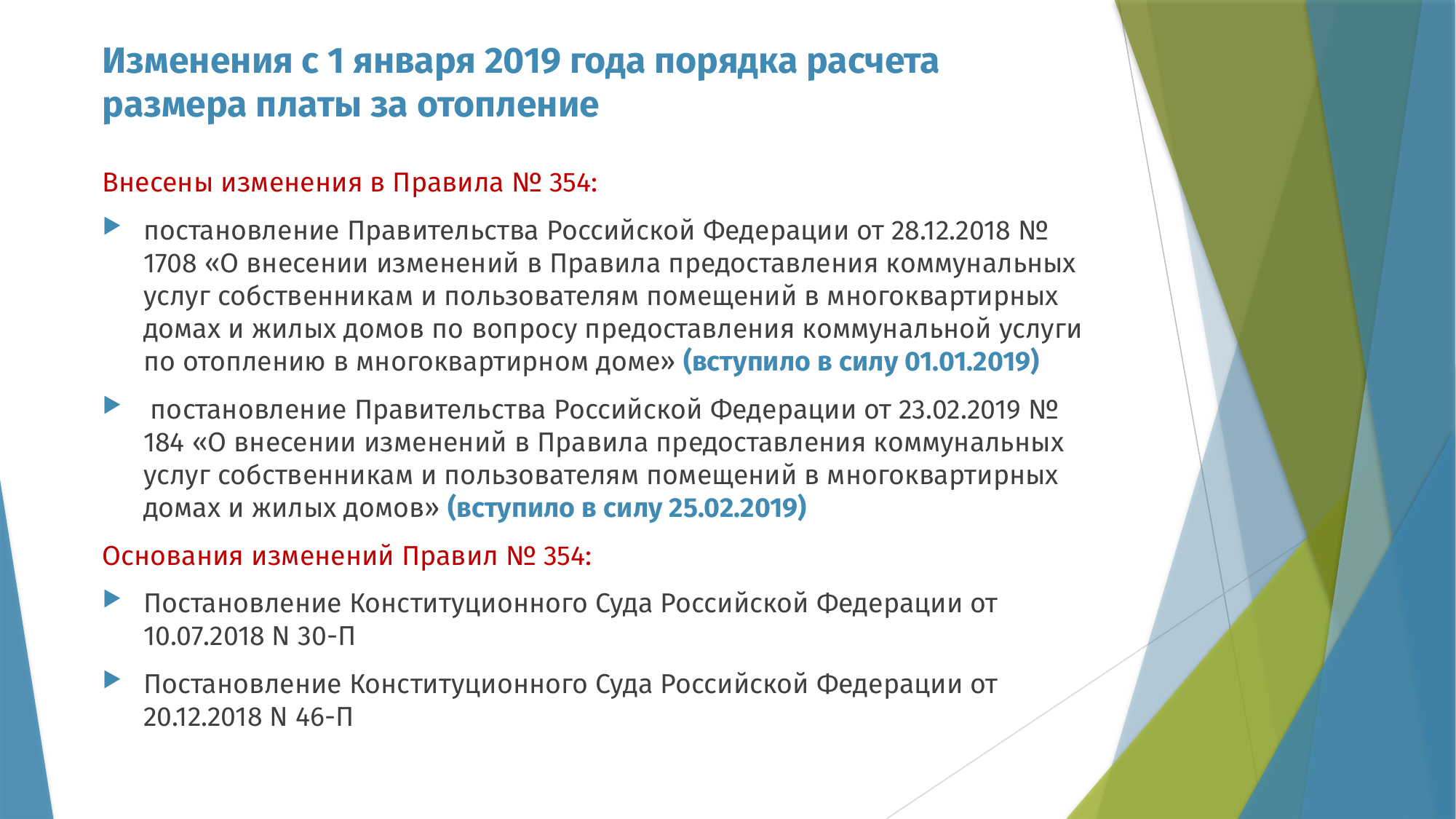

# Изменения с 1 января 2019 года порядка расчета размера платы за отопление
Внесены изменения в Правила № 354:
постановление Правительства Российской Федерации от 28.12.2018 № 1708 «О внесении изменений в Правила предоставления коммунальных услуг собственникам и пользователям помещений в многоквартирных домах и жилых домов по вопросу предоставления коммунальной услуги по отоплению в многоквартирном доме» (вступило в силу 01.01.2019)
 постановление Правительства Российской Федерации от 23.02.2019 № 184 «О внесении изменений в Правила предоставления коммунальных услуг собственникам и пользователям помещений в многоквартирных домах и жилых домов» (вступило в силу 25.02.2019)
Основания изменений Правил № 354:
Постановление Конституционного Суда Российской Федерации от 10.07.2018 N 30-П
Постановление Конституционного Суда Российской Федерации от 20.12.2018 N 46-П